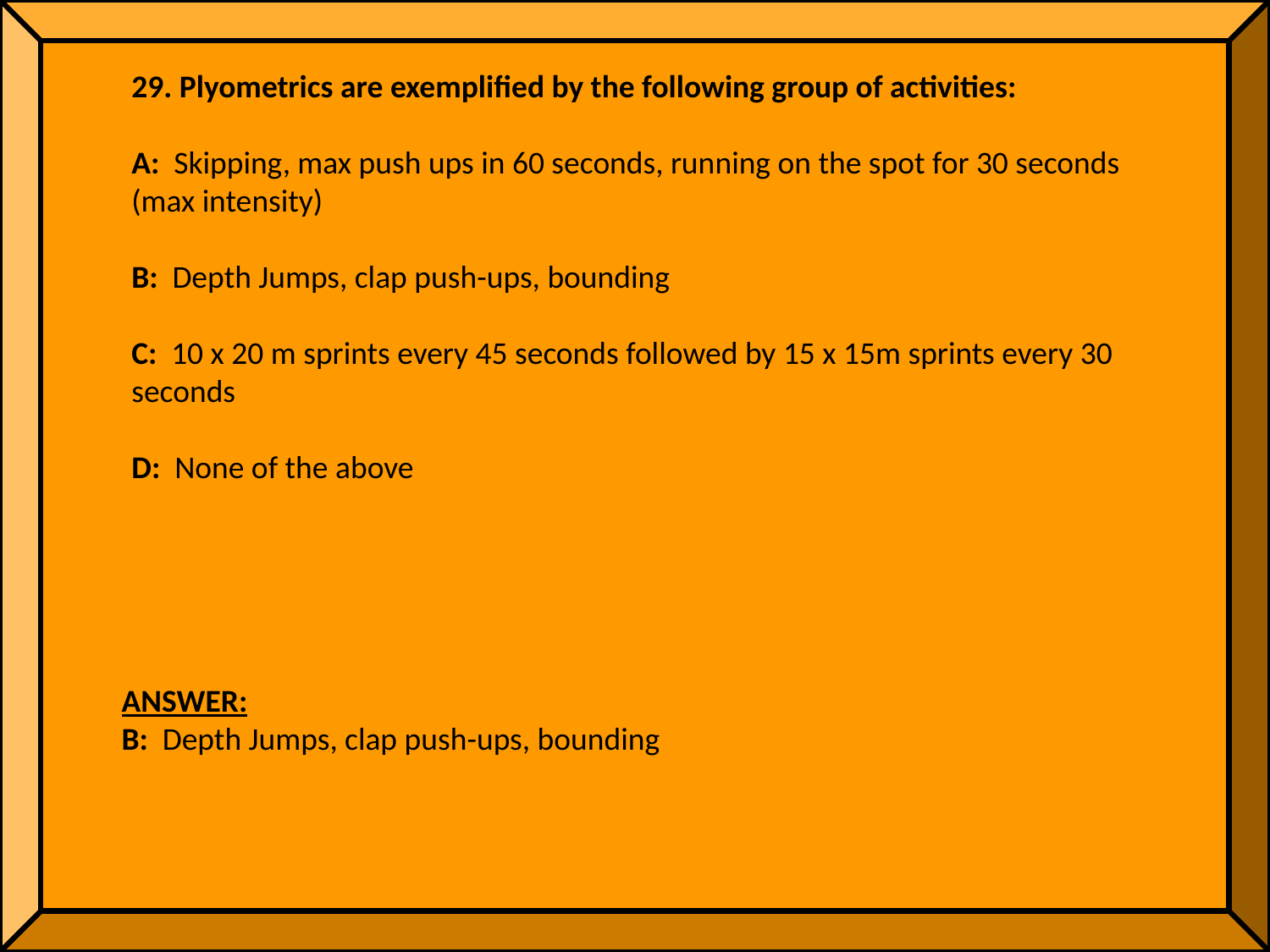

29. Plyometrics are exemplified by the following group of activities:

A:  Skipping, max push ups in 60 seconds, running on the spot for 30 seconds (max intensity)

B:  Depth Jumps, clap push-ups, bounding

C:  10 x 20 m sprints every 45 seconds followed by 15 x 15m sprints every 30 seconds

D:  None of the above

ANSWER:
B:  Depth Jumps, clap push-ups, bounding